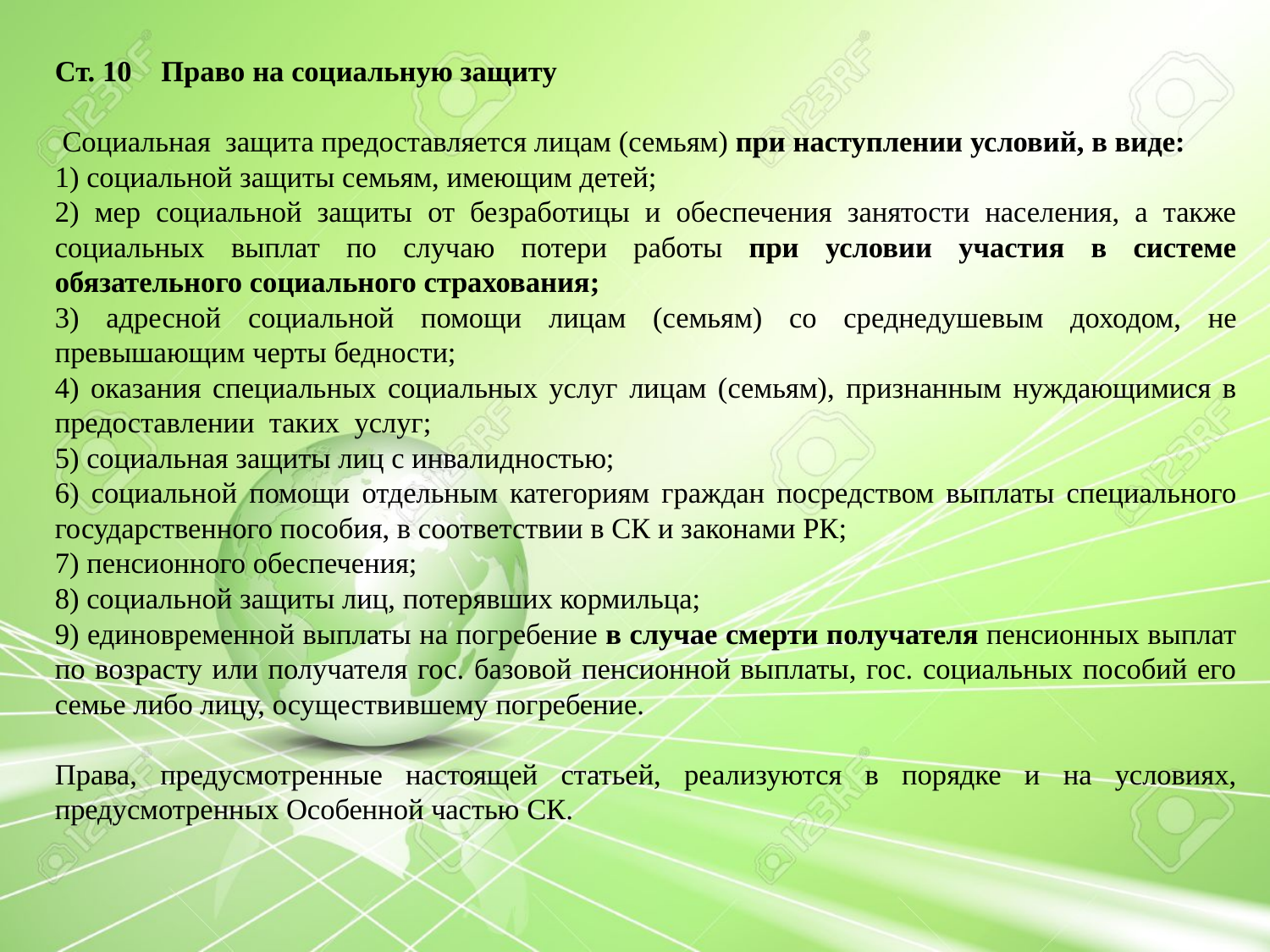

Ст. 10    Право на социальную защиту

 Социальная  защита предоставляется лицам (семьям) при наступлении условий, в виде:
1) социальной защиты семьям, имеющим детей;
2) мер социальной защиты от безработицы и обеспечения занятости населения, а также социальных выплат по случаю потери работы при условии участия в системе обязательного социального страхования;
3) адресной социальной помощи лицам (семьям) со среднедушевым доходом, не превышающим черты бедности;
4) оказания специальных социальных услуг лицам (семьям), признанным нуждающимися в предоставлении  таких  услуг;
5) социальная защиты лиц с инвалидностью;
6) социальной помощи отдельным категориям граждан посредством выплаты специального государственного пособия, в соответствии в СК и законами РК;
7) пенсионного обеспечения;
8) социальной защиты лиц, потерявших кормильца;
9) единовременной выплаты на погребение в случае смерти получателя пенсионных выплат по возрасту или получателя гос. базовой пенсионной выплаты, гос. социальных пособий его семье либо лицу, осуществившему погребение.

Права, предусмотренные настоящей статьей, реализуются в порядке и на условиях, предусмотренных Особенной частью СК.